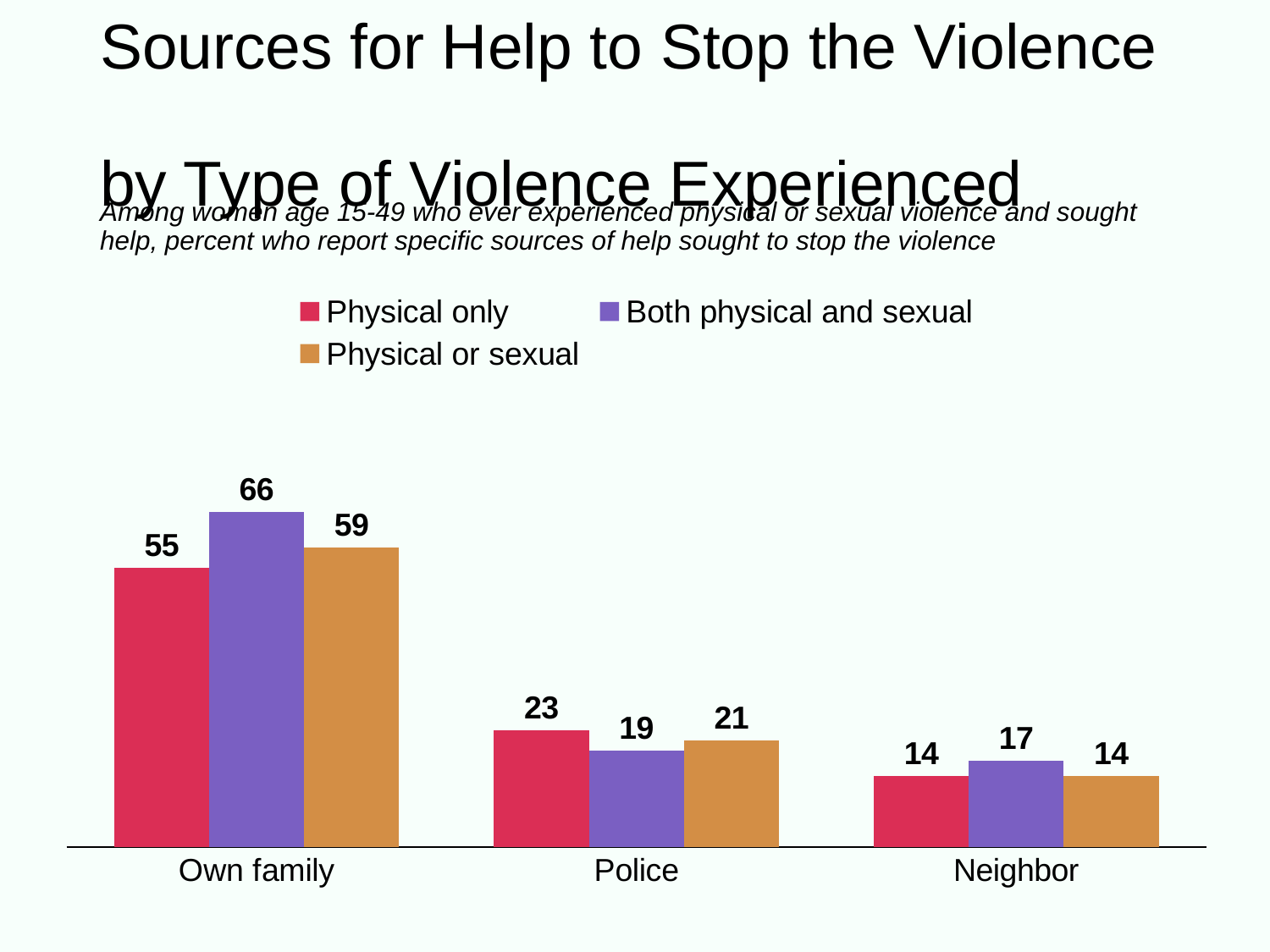

# Sources for Help to Stop the Violence by Type of Violence Experienced
Among women age 15-49 who ever experienced physical or sexual violence and sought help, percent who report specific sources of help sought to stop the violence

### Chart

| Category | Physical only | Both physical and sexual | Physical or sexual |
|---|---|---|---|
| Own family | 55.0 | 66.0 | 59.0 |
| Police | 23.0 | 19.0 | 21.0 |
| Neighbor | 14.0 | 17.0 | 14.0 |